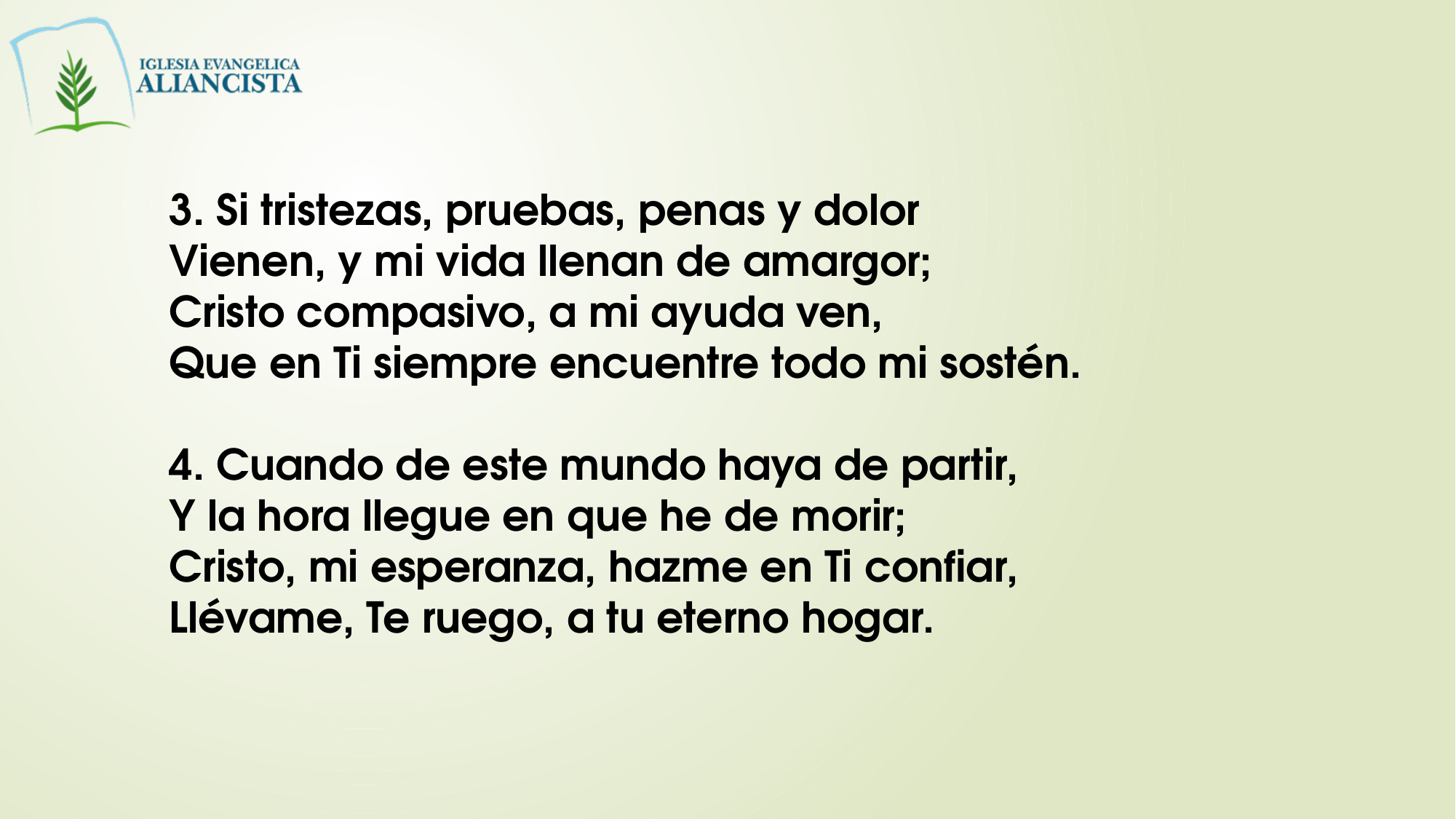

3. Si tristezas, pruebas, penas y dolor
Vienen, y mi vida llenan de amargor;
Cristo compasivo, a mi ayuda ven,
Que en Ti siempre encuentre todo mi sostén.

4. Cuando de este mundo haya de partir,
Y la hora llegue en que he de morir;
Cristo, mi esperanza, hazme en Ti confiar,
Llévame, Te ruego, a tu eterno hogar.